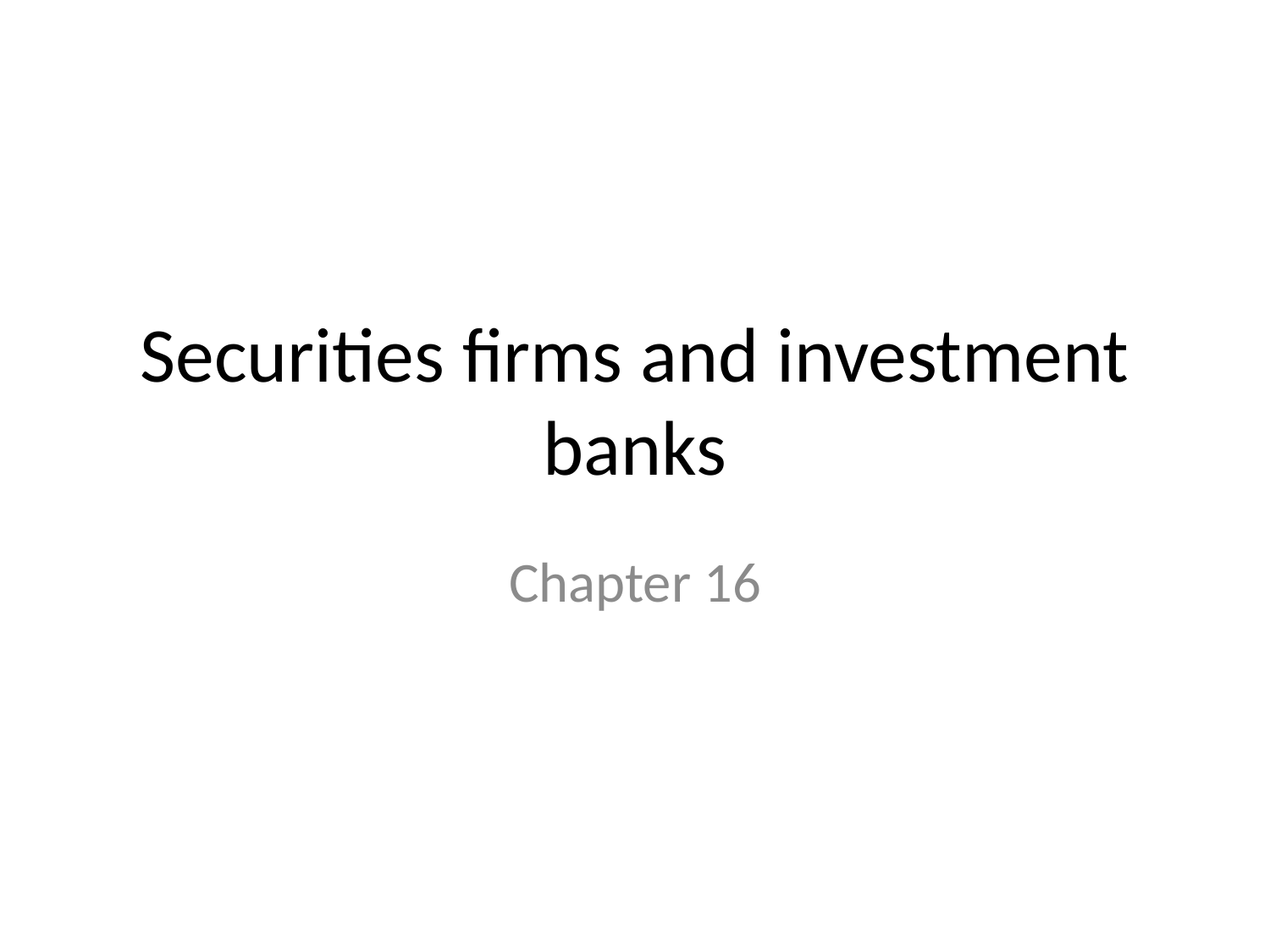

# Securities firms and investment banks
Chapter 16